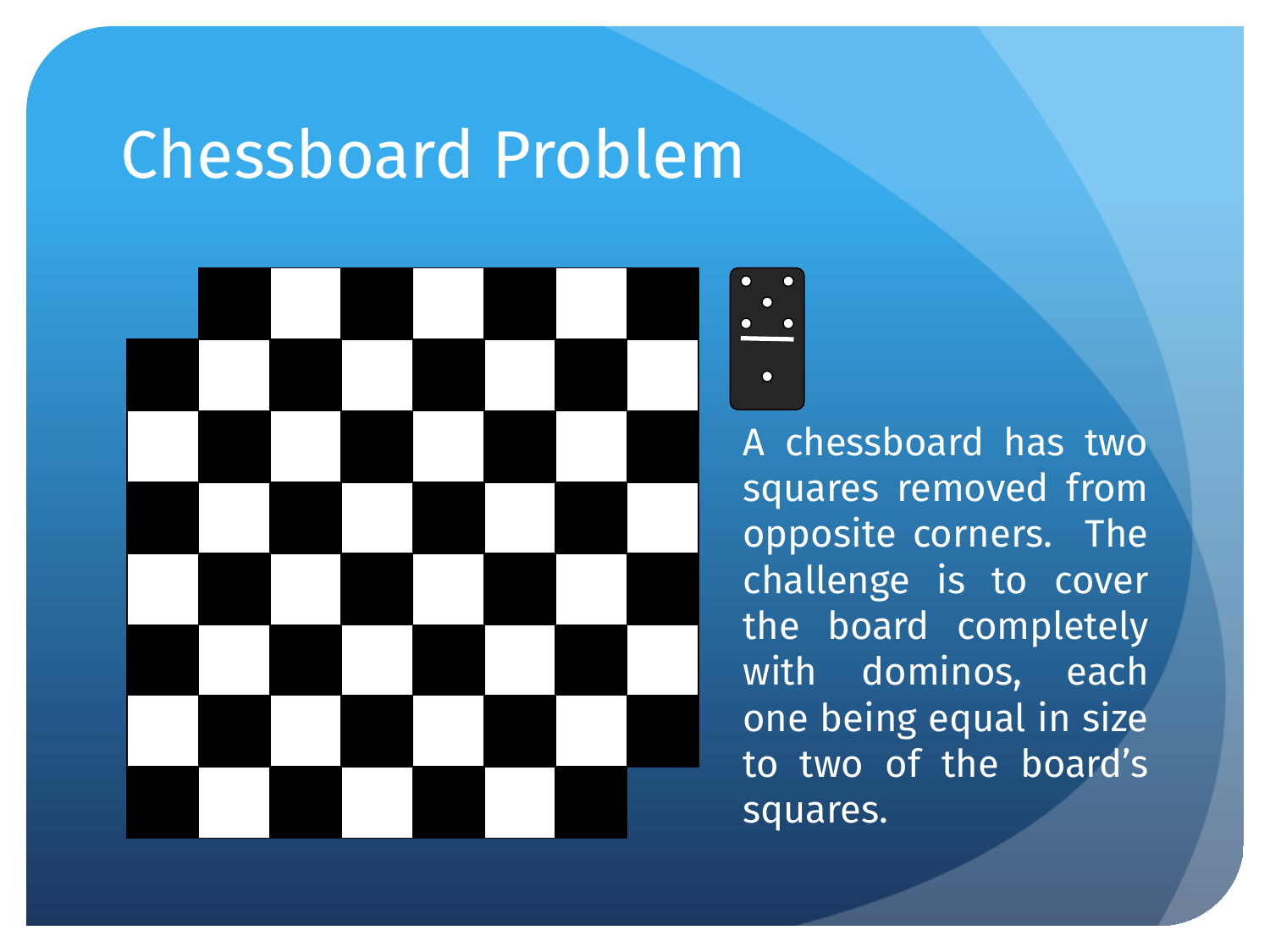

# Chessboard Problem

A chessboard has two squares removed from opposite corners.  The challenge is to cover the board completely with dominos, each one being equal in size to two of the board’s squares.